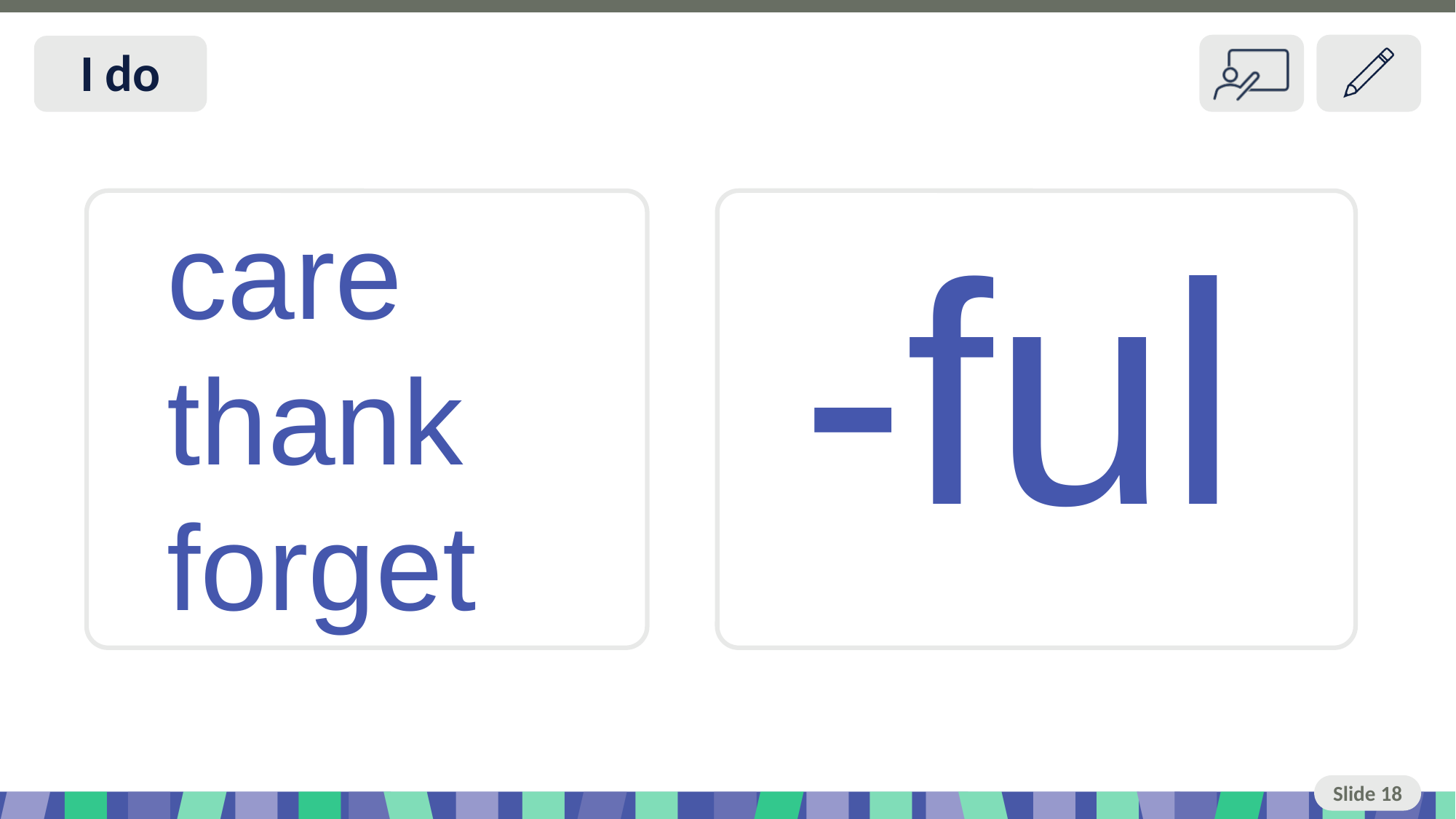

# Slide 18 I do
-ful

care
thank
forget